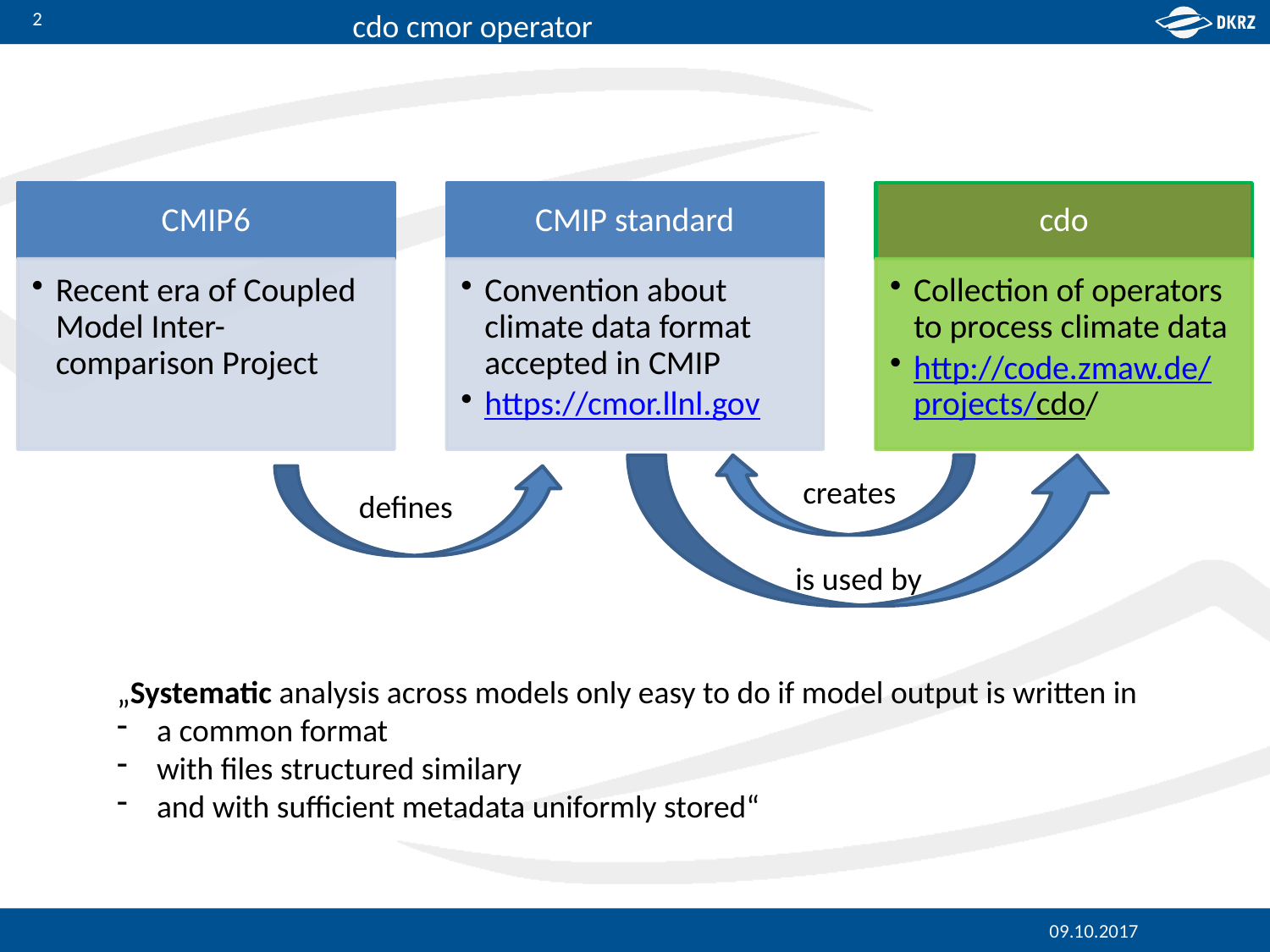

2
CMIP6
Recent era of Coupled Model Inter-comparison Project
CMIP standard
Convention about climate data format accepted in CMIP
https://cmor.llnl.gov
cdo
Collection of operators to process climate data
http://code.zmaw.de/
projects/cdo/

creates
defines
is used by
„Systematic analysis across models only easy to do if model output is written in
a common format
with files structured similary
and with sufficient metadata uniformly stored“
09.10.2017